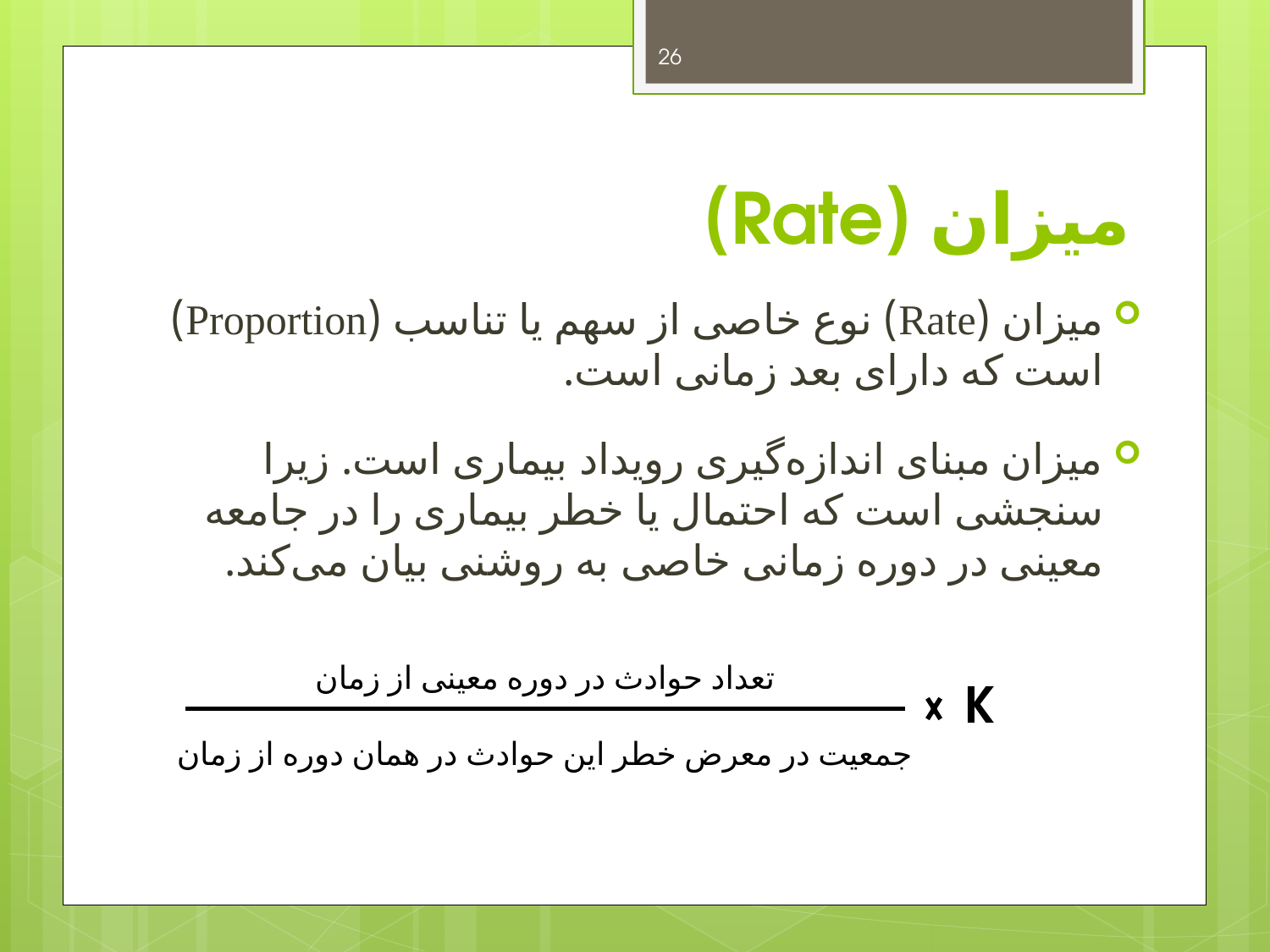

26
# میزان (Rate)
میزان (Rate) نوع خاصی از سهم یا تناسب (Proportion) است که دارای بعد زمانی است.

میزان مبنای اندازه‌گیری رویداد بیماری است. زیرا سنجشی است که احتمال یا خطر بیماری را در جامعه معینی در دوره زمانی خاصی به روشنی بیان می‌کند.

تعداد حوادث در دوره معینی از زمان
جمعیت در معرض خطر این حوادث در همان دوره از زمان
K